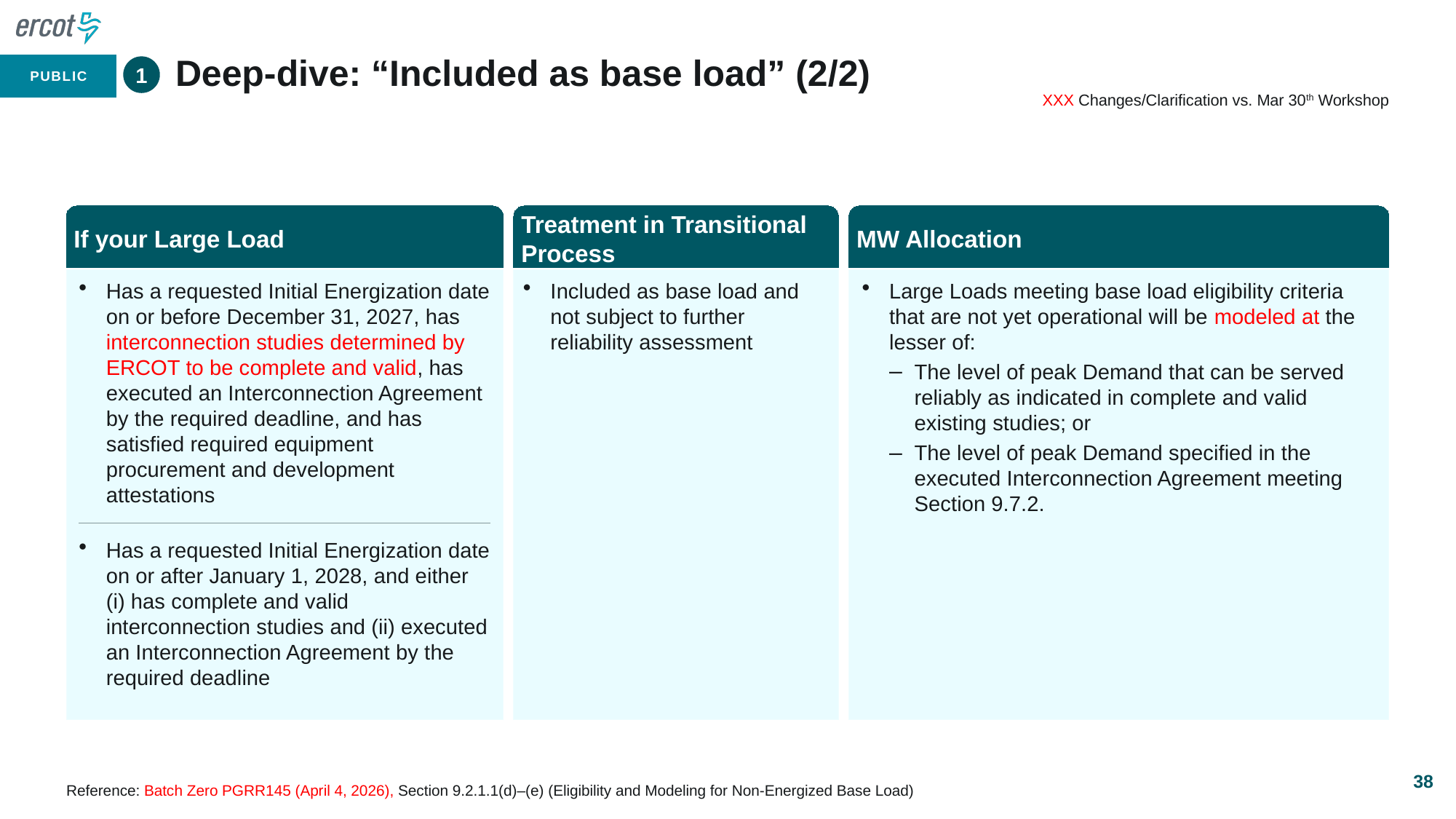

# Deep-dive: “Included as base load” (2/2)
1
XXX Changes/Clarification vs. Mar 30th Workshop
If your Large Load
Treatment in Transitional Process
MW Allocation

Has a requested Initial Energization date on or before December 31, 2027, has interconnection studies determined by ERCOT to be complete and valid, has executed an Interconnection Agreement by the required deadline, and has satisfied required equipment procurement and development attestations
Included as base load and not subject to further reliability assessment
Large Loads meeting base load eligibility criteria that are not yet operational will be modeled at the lesser of:
The level of peak Demand that can be served reliably as indicated in complete and valid existing studies; or
The level of peak Demand specified in the executed Interconnection Agreement meeting Section 9.7.2.
Has a requested Initial Energization date on or after January 1, 2028, and either (i) has complete and valid interconnection studies and (ii) executed an Interconnection Agreement by the required deadline
38
Reference: Batch Zero PGRR145 (April 4, 2026), Section 9.2.1.1(d)–(e) (Eligibility and Modeling for Non-Energized Base Load)